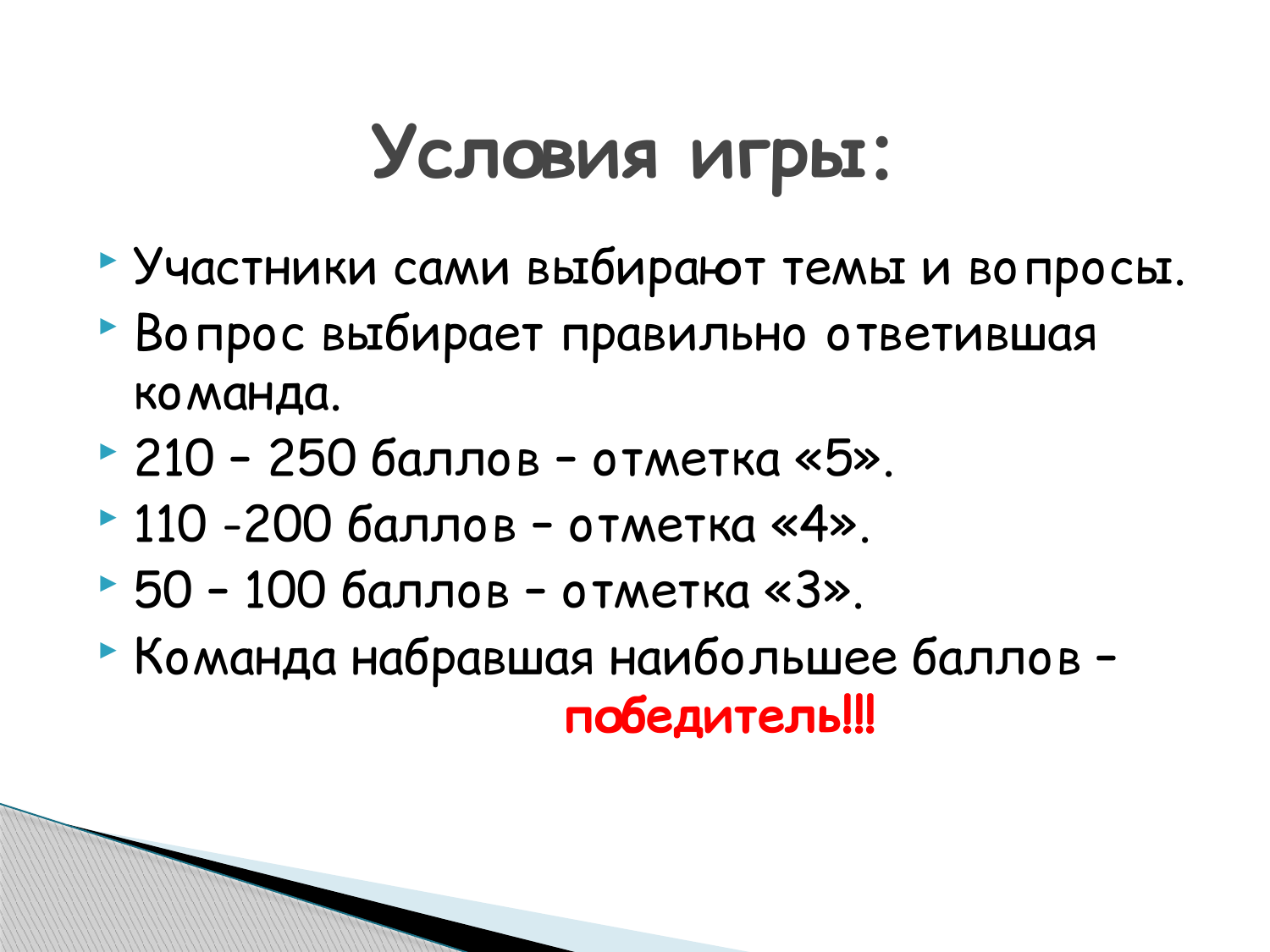

# Условия игры:
Участники сами выбирают темы и вопросы.
Вопрос выбирает правильно ответившая команда.
210 – 250 баллов – отметка «5».
110 -200 баллов – отметка «4».
50 – 100 баллов – отметка «3».
Команда набравшая наибольшее баллов –                                   победитель!!!